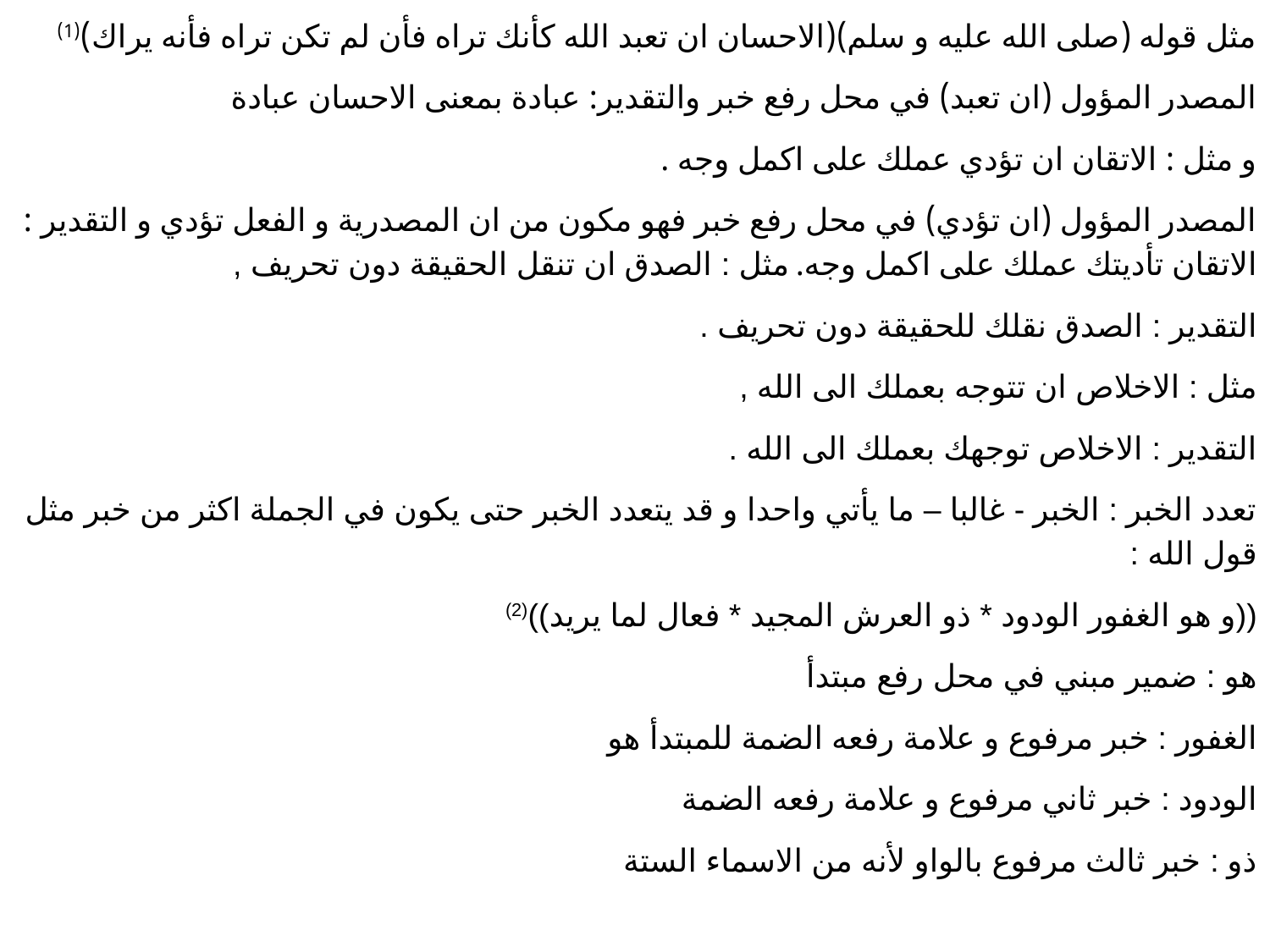

مثل قوله (صلى الله عليه و سلم)(الاحسان ان تعبد الله كأنك تراه فأن لم تكن تراه فأنه يراك)(1)
المصدر المؤول (ان تعبد) في محل رفع خبر والتقدير: عبادة بمعنى الاحسان عبادة
و مثل : الاتقان ان تؤدي عملك على اكمل وجه .
المصدر المؤول (ان تؤدي) في محل رفع خبر فهو مكون من ان المصدرية و الفعل تؤدي و التقدير : الاتقان تأديتك عملك على اكمل وجه. مثل : الصدق ان تنقل الحقيقة دون تحريف ,
التقدير : الصدق نقلك للحقيقة دون تحريف .
مثل : الاخلاص ان تتوجه بعملك الى الله ,
التقدير : الاخلاص توجهك بعملك الى الله .
تعدد الخبر : الخبر - غالبا – ما يأتي واحدا و قد يتعدد الخبر حتى يكون في الجملة اكثر من خبر مثل قول الله :
((و هو الغفور الودود * ذو العرش المجيد * فعال لما يريد))(2)
هو : ضمير مبني في محل رفع مبتدأ
الغفور : خبر مرفوع و علامة رفعه الضمة للمبتدأ هو
الودود : خبر ثاني مرفوع و علامة رفعه الضمة
ذو : خبر ثالث مرفوع بالواو لأنه من الاسماء الستة